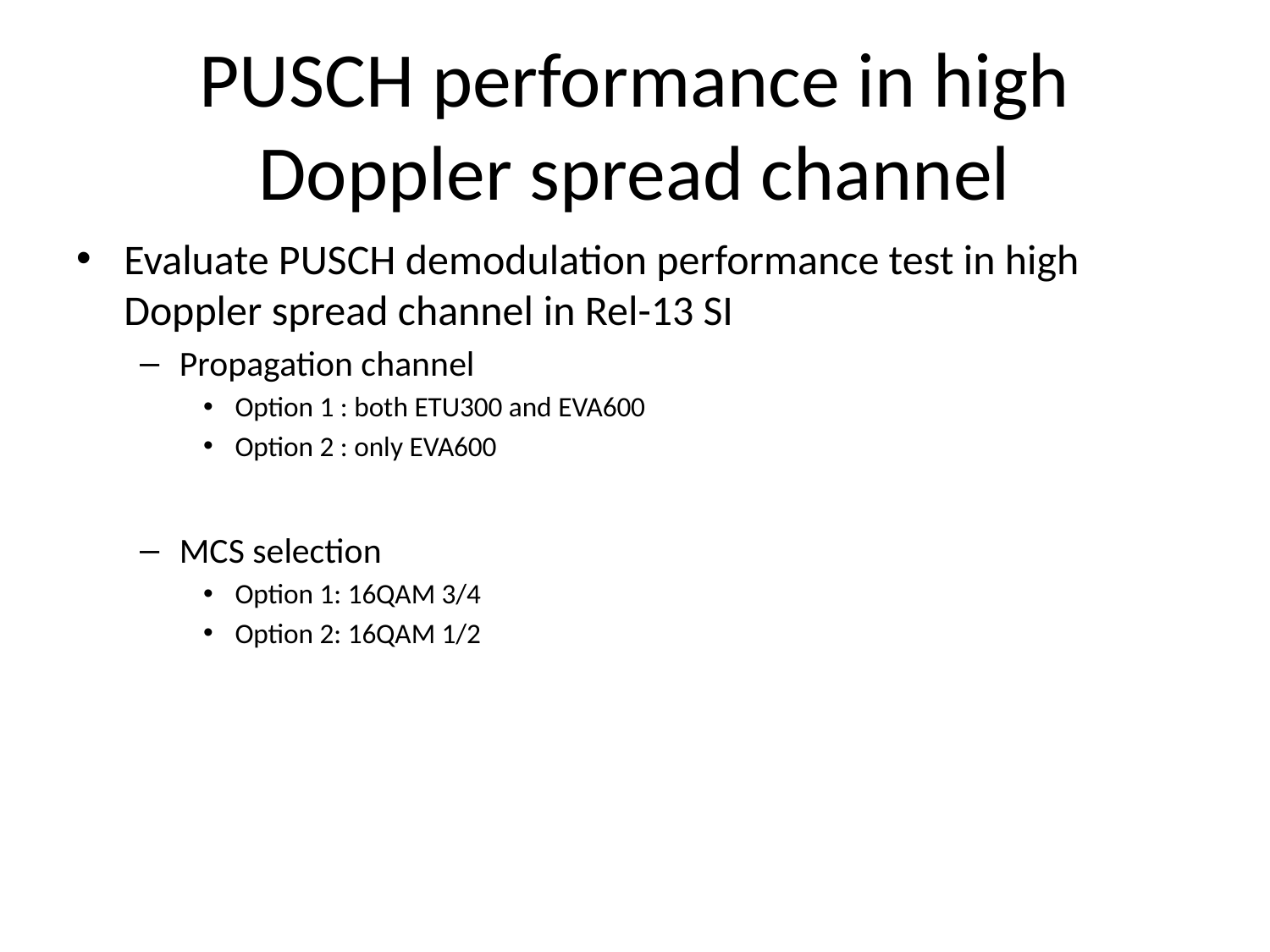

# PUSCH performance in high Doppler spread channel
Evaluate PUSCH demodulation performance test in high Doppler spread channel in Rel-13 SI
Propagation channel
Option 1 : both ETU300 and EVA600
Option 2 : only EVA600

MCS selection
Option 1: 16QAM 3/4
Option 2: 16QAM 1/2